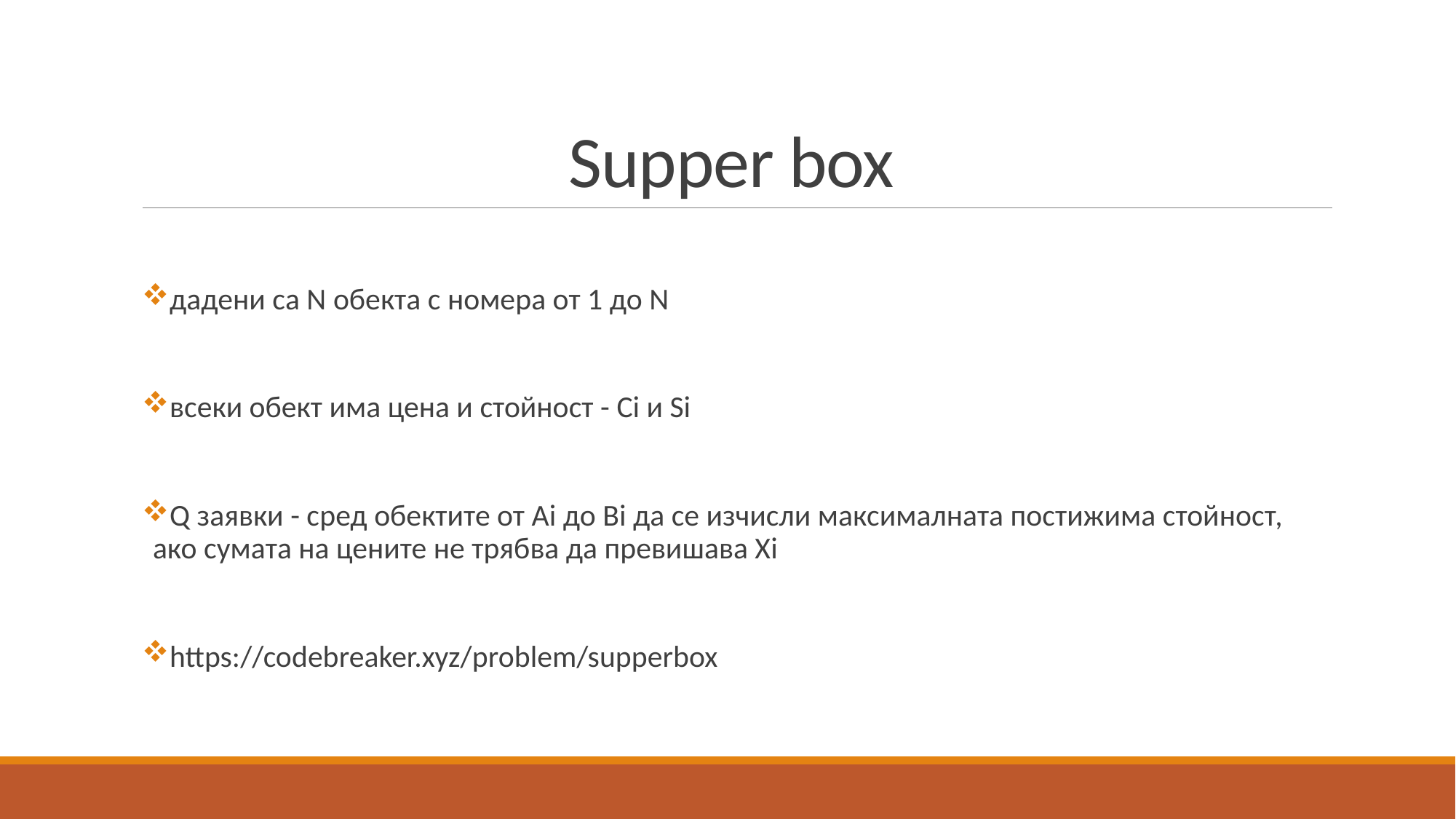

# Supper box

дадени са N обекта с номера от 1 до N

всеки обект има цена и стойност - Ci и Si

Q заявки - сред обектите от Ai до Bi да се изчисли максималната постижима стойност, ако сумата на цените не трябва да превишава Xi

https://codebreaker.xyz/problem/supperbox